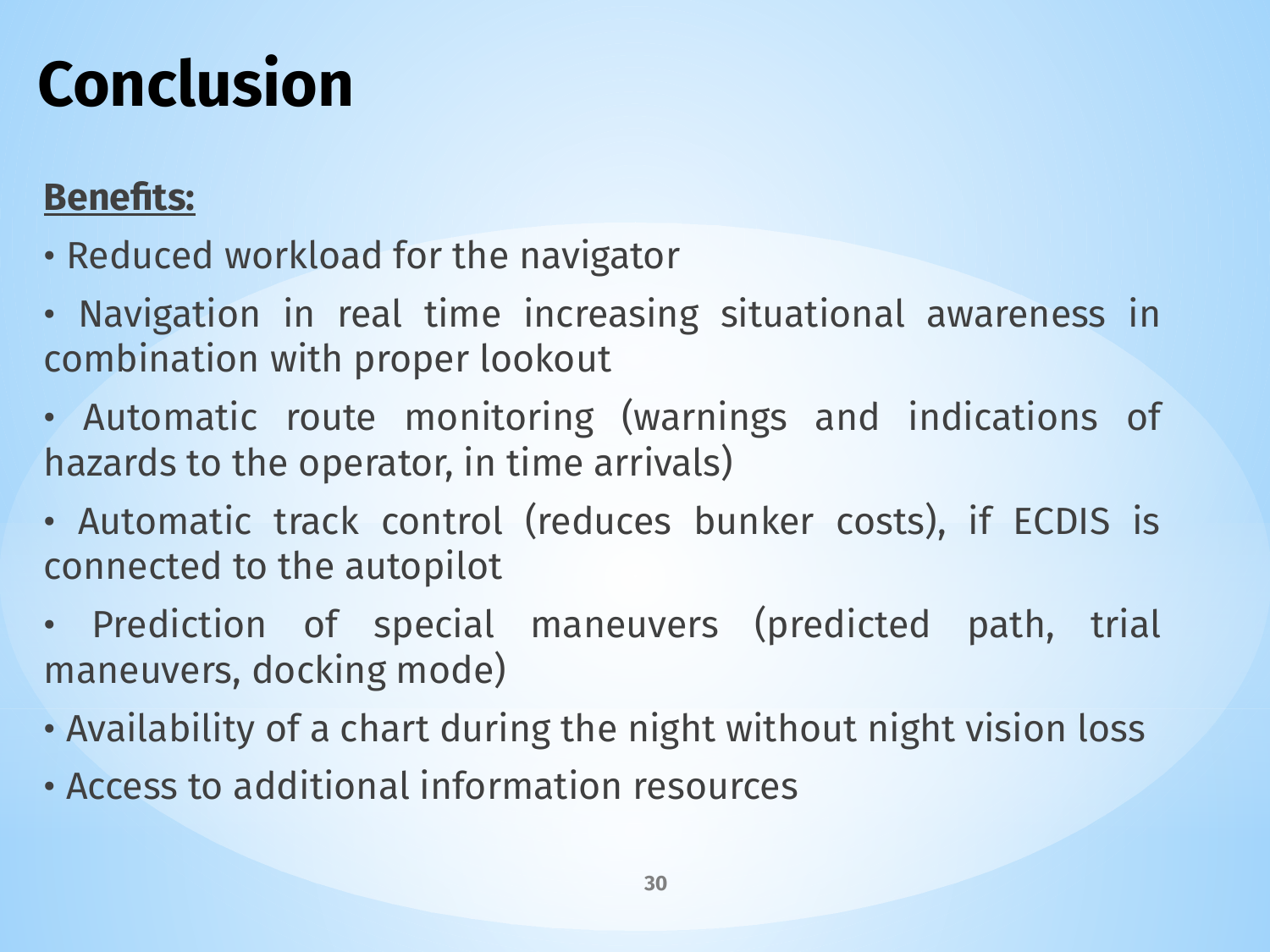

# Conclusion
Benefits:
• Reduced workload for the navigator
• Navigation in real time increasing situational awareness in combination with proper lookout
• Automatic route monitoring (warnings and indications of hazards to the operator, in time arrivals)
• Automatic track control (reduces bunker costs), if ECDIS is connected to the autopilot
• Prediction of special maneuvers (predicted path, trial maneuvers, docking mode)
• Availability of a chart during the night without night vision loss
• Access to additional information resources
30